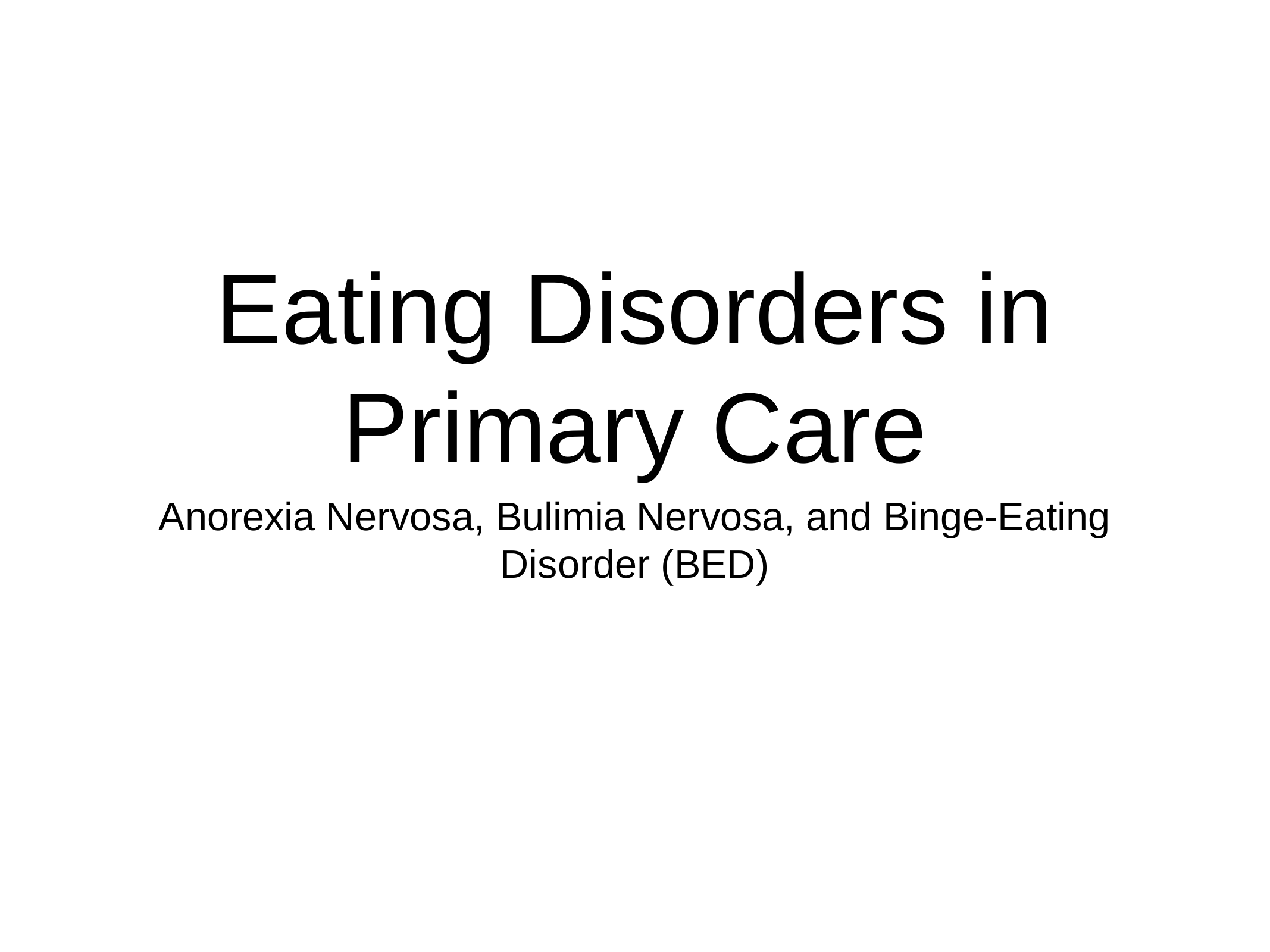

# Eating Disorders in Primary Care
Anorexia Nervosa, Bulimia Nervosa, and Binge-Eating Disorder (BED)